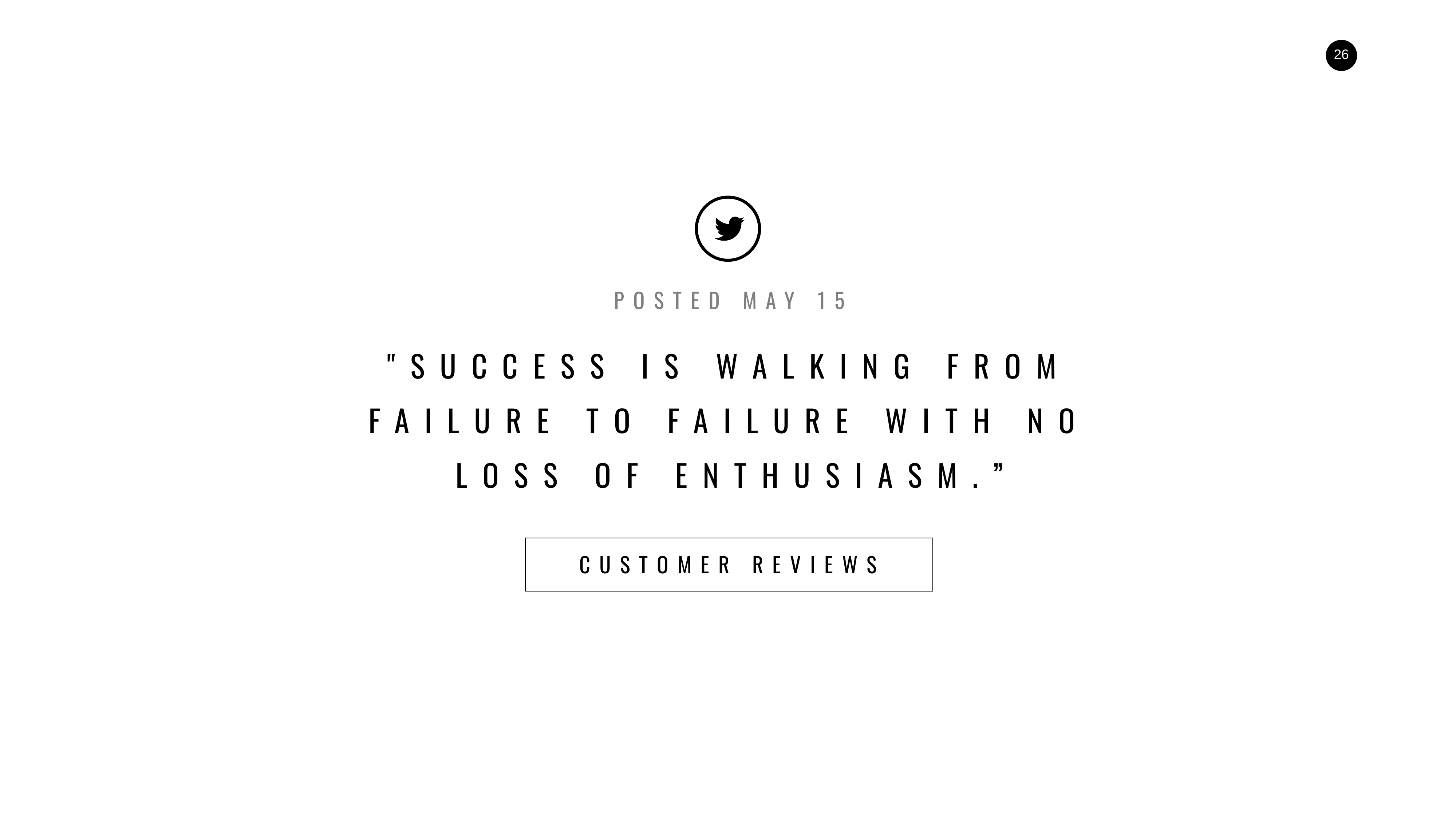

POSTED MAY 15
"SUCCESS IS WALKING FROM FAILURE TO FAILURE WITH NO LOSS OF ENTHUSIASM.”

CUSTOMER REVIEWS